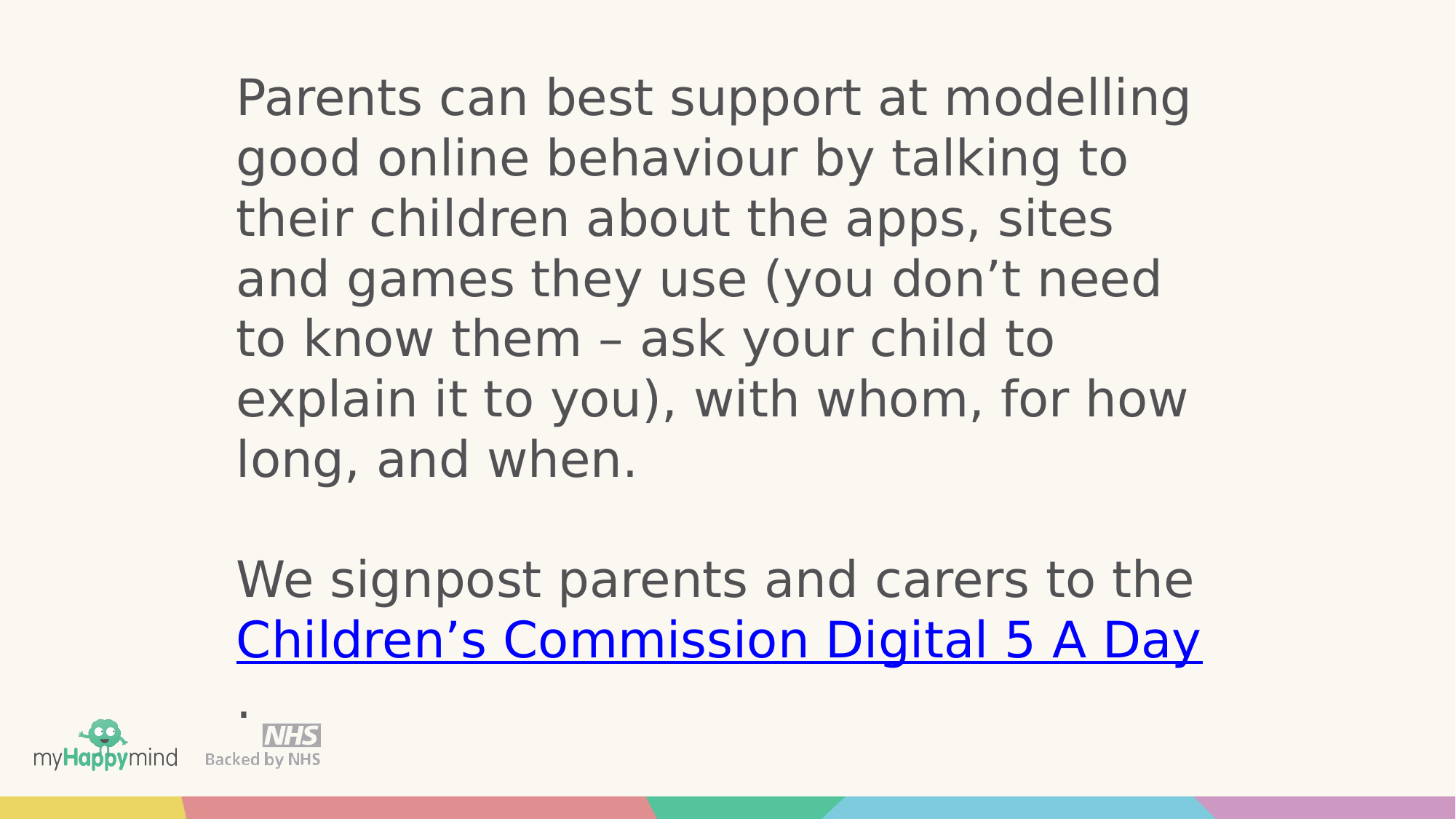

Parents can best support at modelling good online behaviour by talking to their children about the apps, sites and games they use (you don’t need to know them – ask your child to explain it to you), with whom, for how long, and when.

We signpost parents and carers to the Children’s Commission Digital 5 A Day.